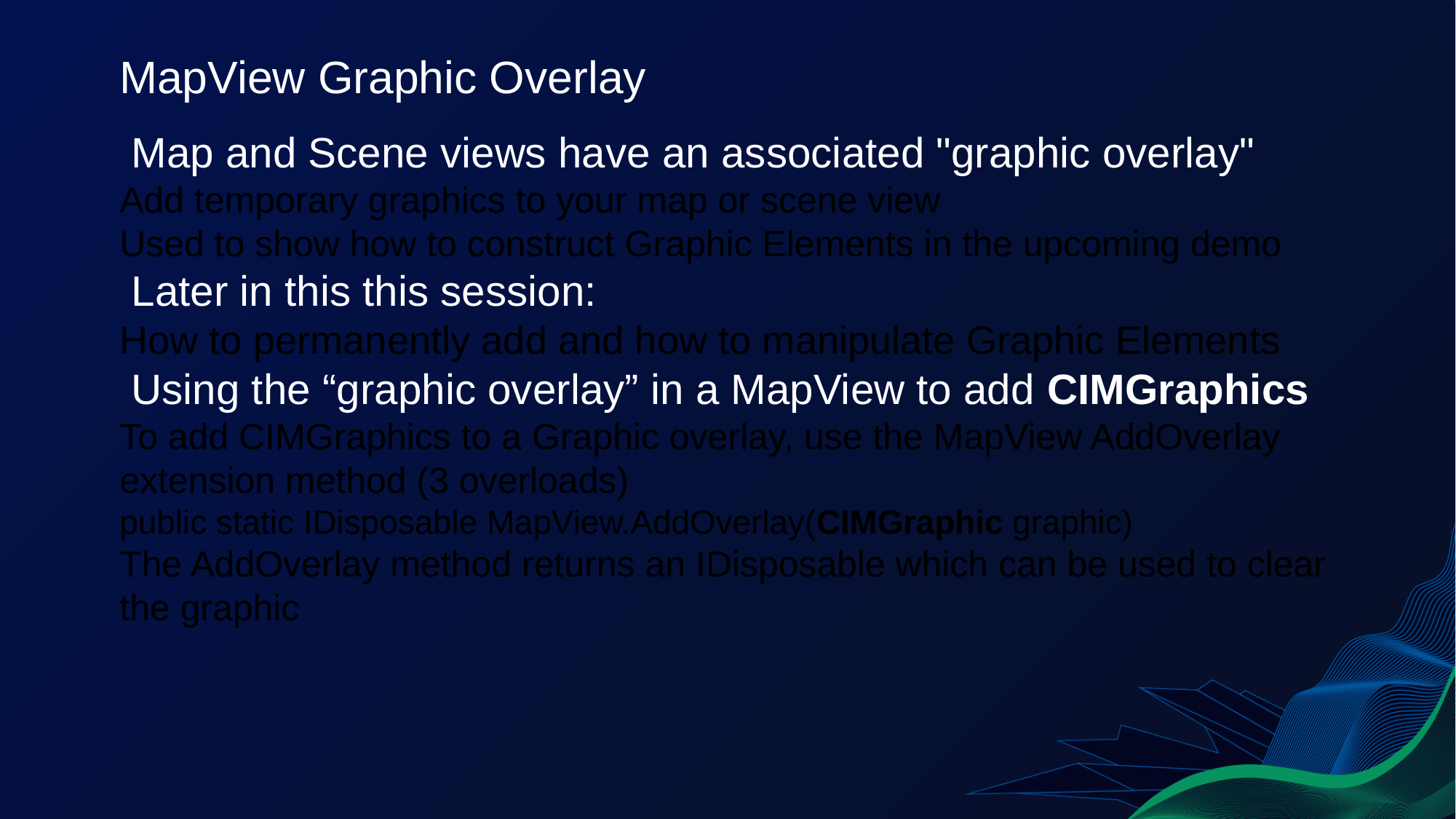

MapView Graphic Overlay
 Map and Scene views have an associated "graphic overlay"
Add temporary graphics to your map or scene view
Used to show how to construct Graphic Elements in the upcoming demo
 Later in this this session:
How to permanently add and how to manipulate Graphic Elements
 Using the “graphic overlay” in a MapView to add CIMGraphics
To add CIMGraphics to a Graphic overlay, use the MapView AddOverlay extension method (3 overloads)
public static IDisposable MapView.AddOverlay(CIMGraphic graphic)
The AddOverlay method returns an IDisposable which can be used to clear the graphic